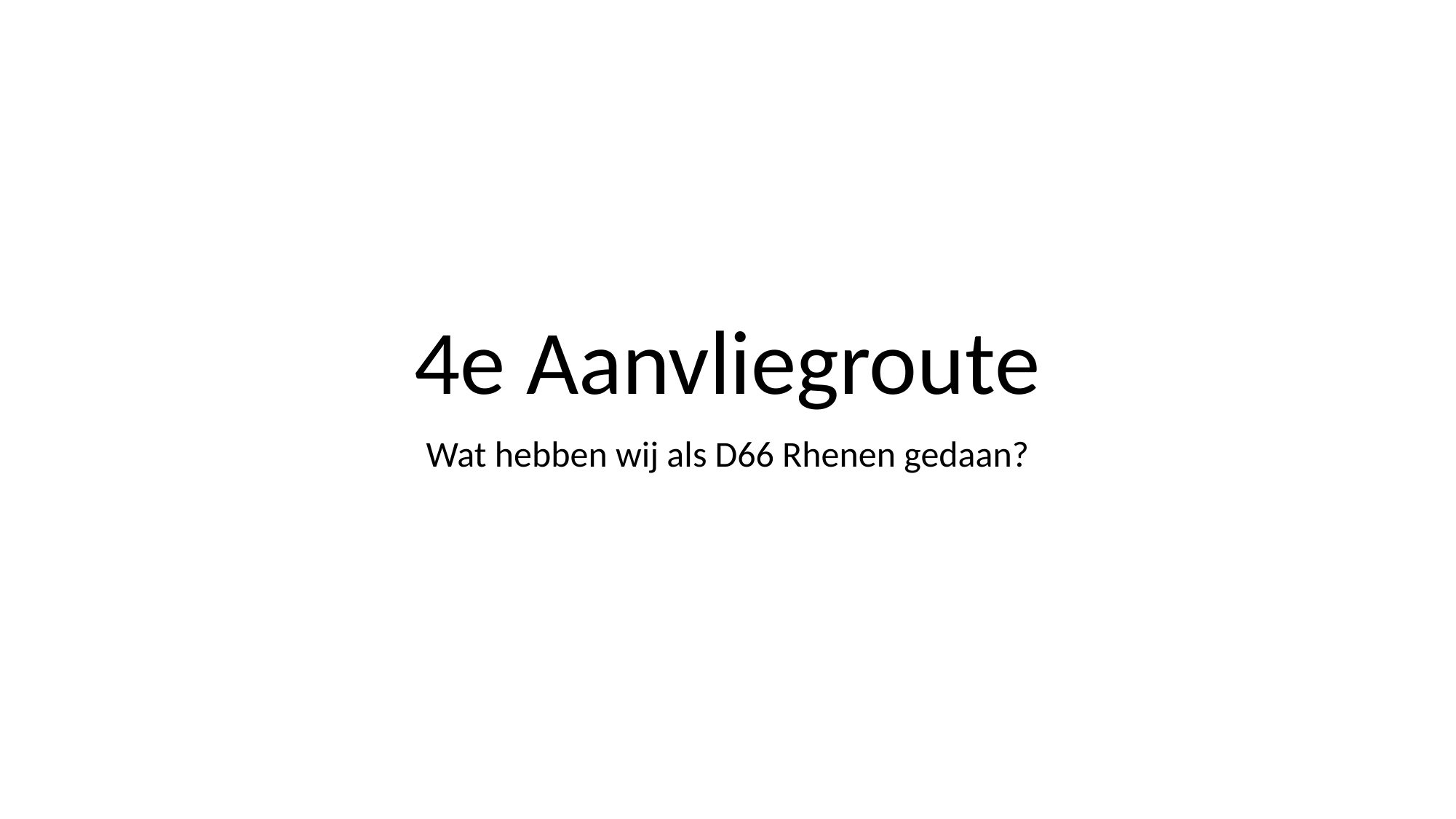

# 4e Aanvliegroute
Wat hebben wij als D66 Rhenen gedaan?